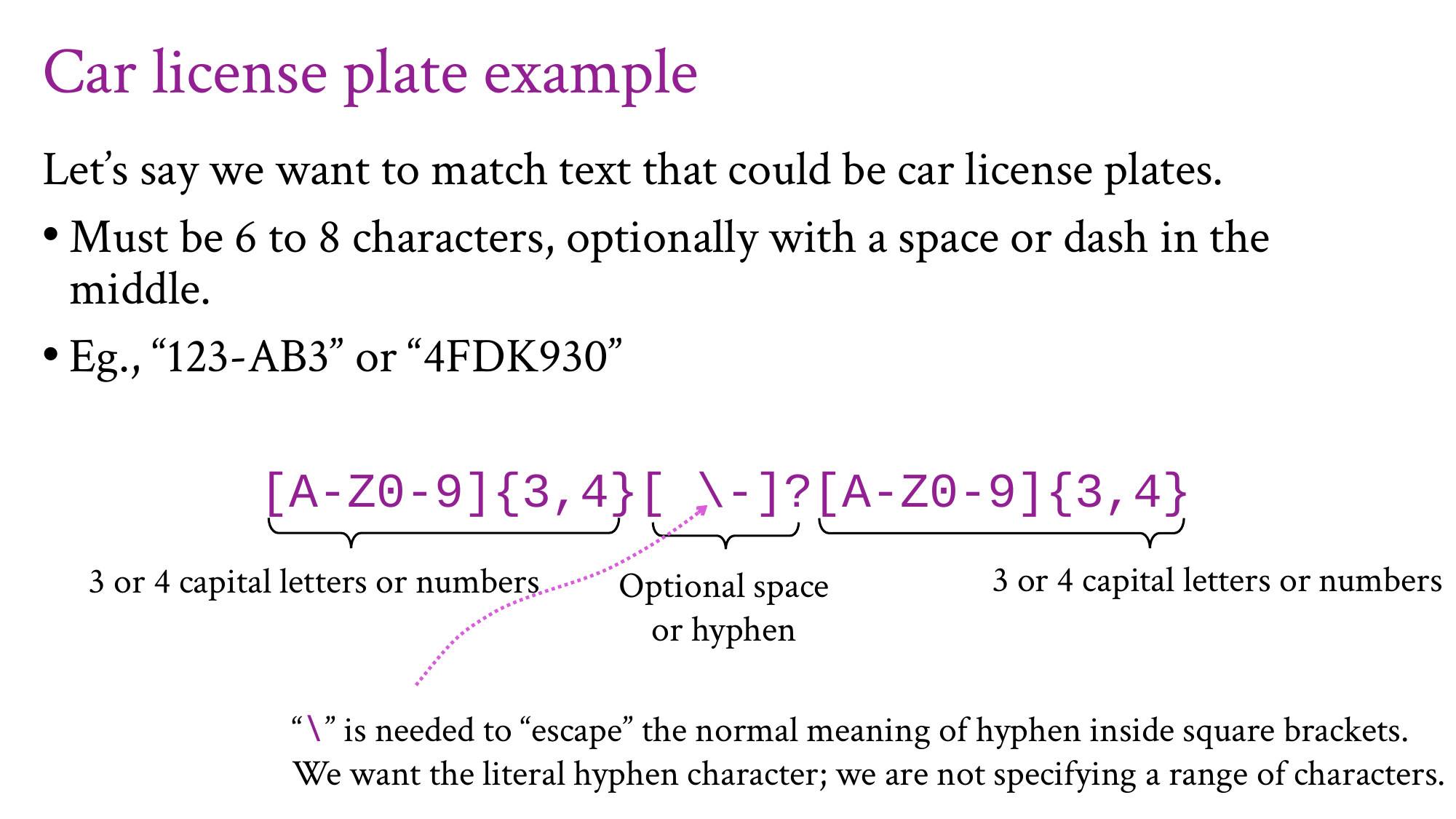

# Car license plate example
Let’s say we want to match text that could be car license plates.
Must be 6 to 8 characters, optionally with a space or dash in the middle.
Eg., “123-AB3” or “4FDK930”

[A-Z0-9]{3,4}[ \-]?[A-Z0-9]{3,4}

3 or 4 capital letters or numbers
3 or 4 capital letters or numbers
Optional space
or hyphen
“\” is needed to “escape” the normal meaning of hyphen inside square brackets.
We want the literal hyphen character; we are not specifying a range of characters.